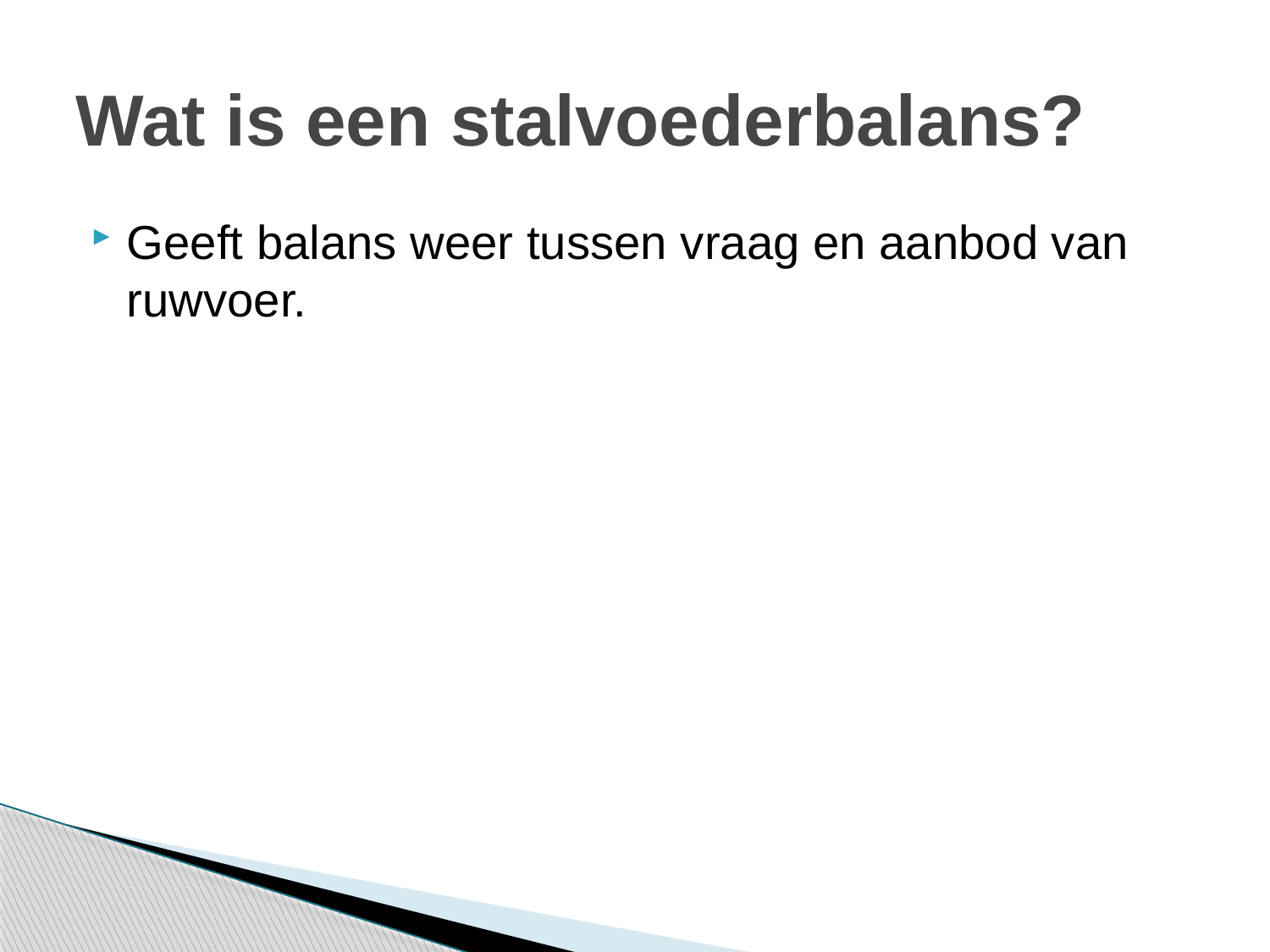

# Wat is een stalvoederbalans?
Geeft balans weer tussen vraag en aanbod van ruwvoer.